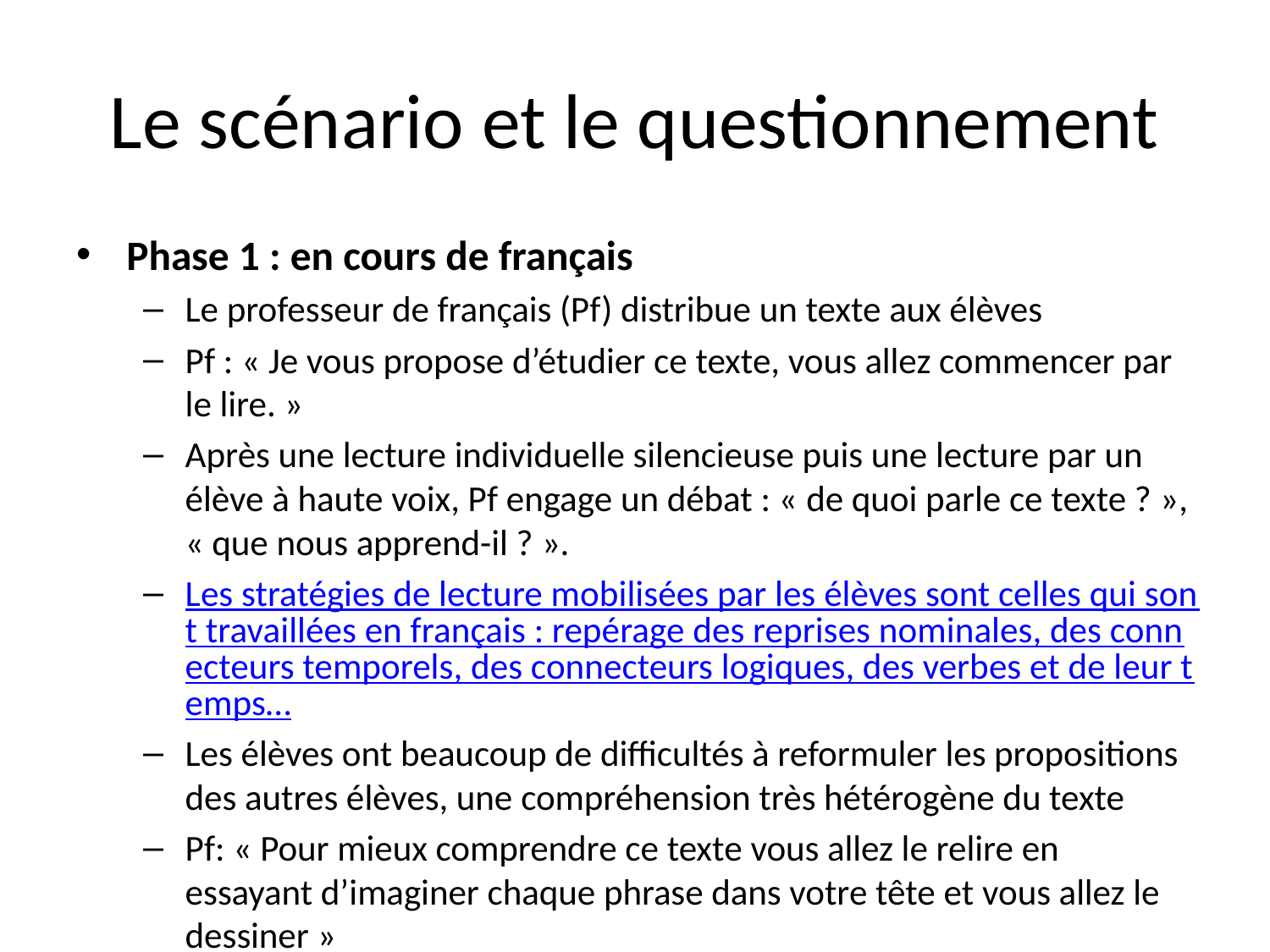

# Le scénario et le questionnement
Phase 1 : en cours de français
Le professeur de français (Pf) distribue un texte aux élèves
Pf : « Je vous propose d’étudier ce texte, vous allez commencer par le lire. »
Après une lecture individuelle silencieuse puis une lecture par un élève à haute voix, Pf engage un débat : « de quoi parle ce texte ? », « que nous apprend-il ? ».
Les stratégies de lecture mobilisées par les élèves sont celles qui sont travaillées en français : repérage des reprises nominales, des connecteurs temporels, des connecteurs logiques, des verbes et de leur temps…
Les élèves ont beaucoup de difficultés à reformuler les propositions des autres élèves, une compréhension très hétérogène du texte
Pf: « Pour mieux comprendre ce texte vous allez le relire en essayant d’imaginer chaque phrase dans votre tête et vous allez le dessiner »
Les élèves réalisent leur première production qui est ramassée par Pf et transmise au professeur de sciences Ps